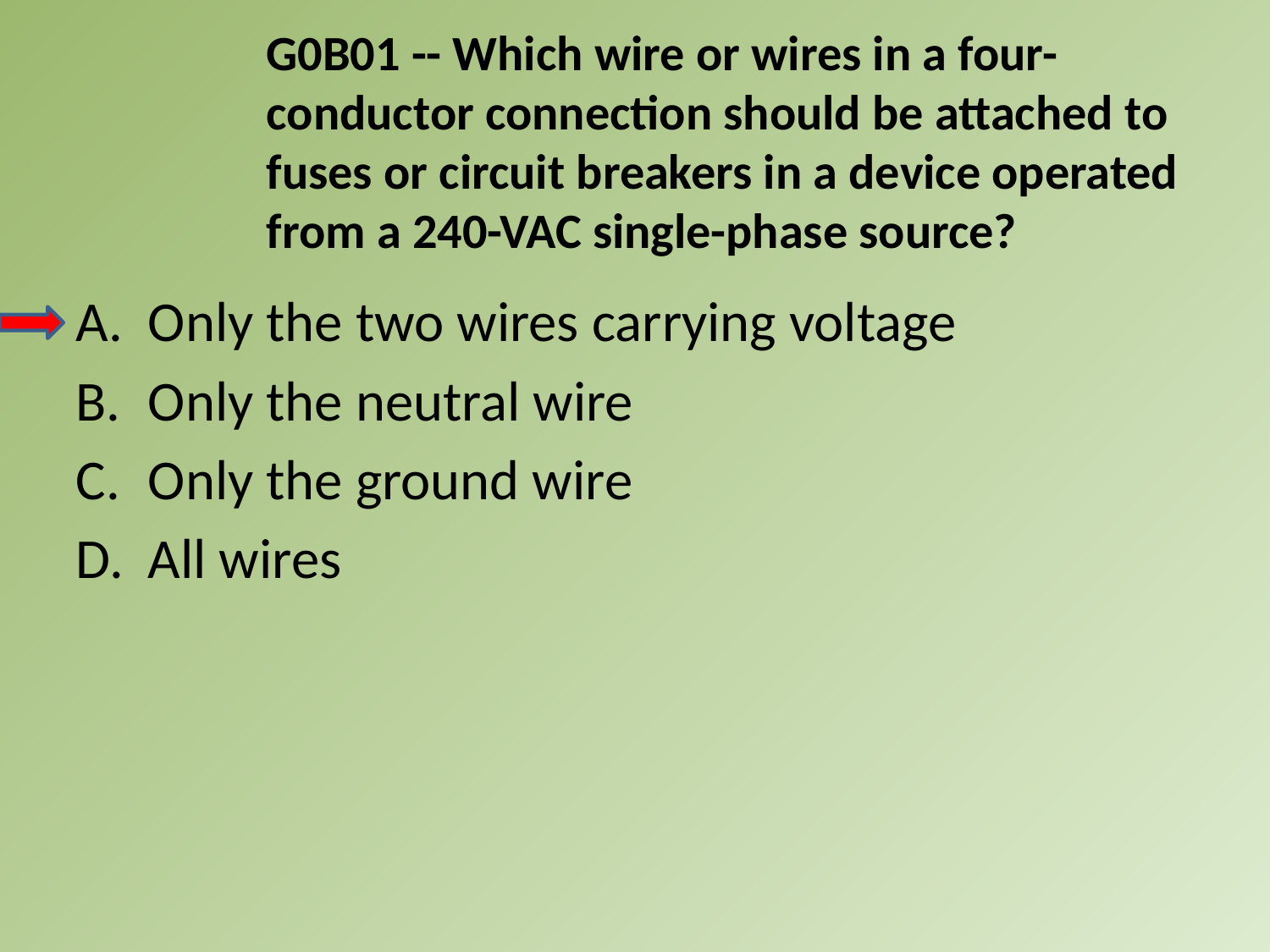

G0B01 -- Which wire or wires in a four-conductor connection should be attached to fuses or circuit breakers in a device operated from a 240-VAC single-phase source?
A.	Only the two wires carrying voltage
B.	Only the neutral wire
C.	Only the ground wire
D.	All wires